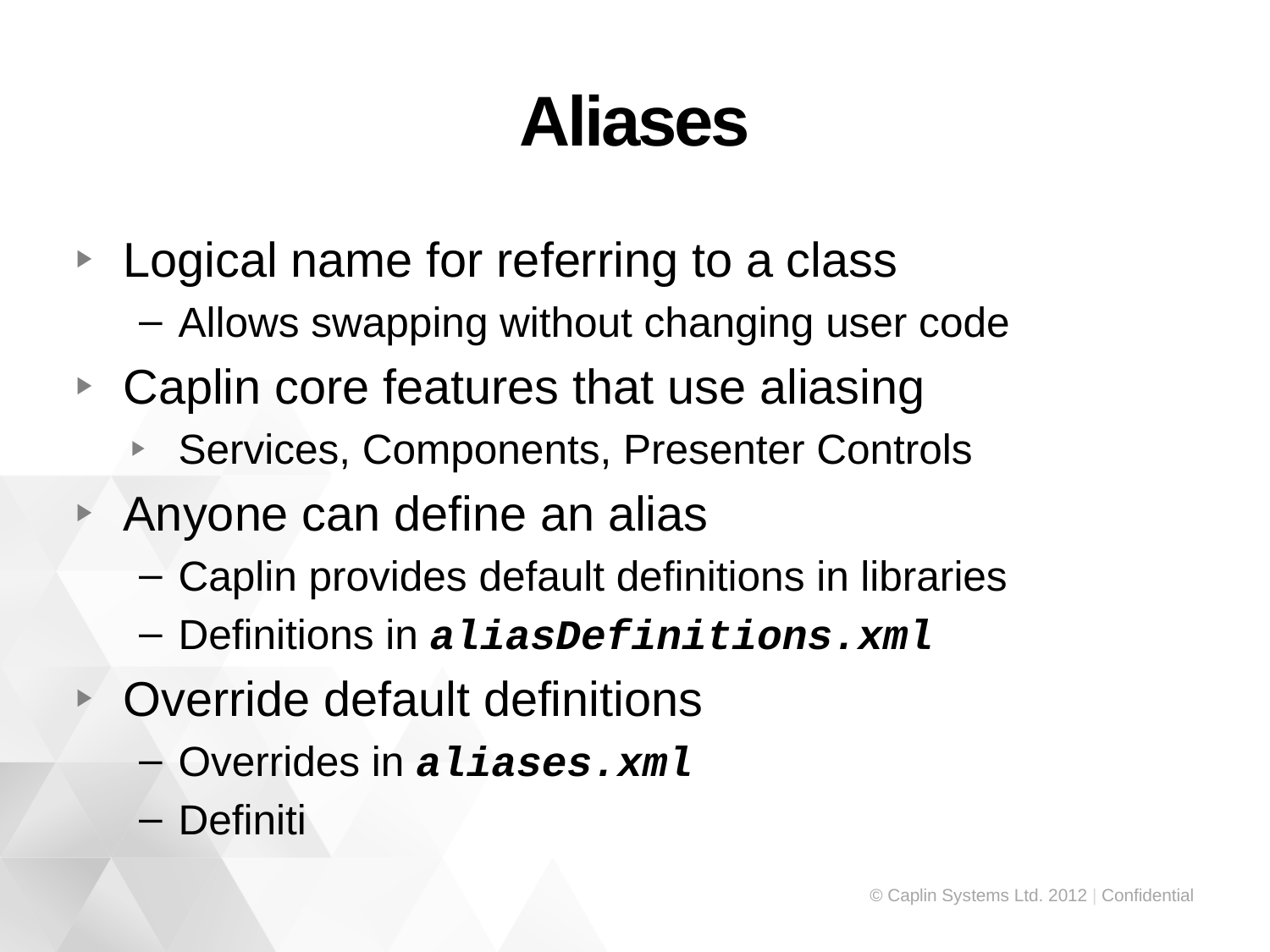

# Aliases
Logical name for referring to a class
Allows swapping without changing user code
Caplin core features that use aliasing
Services, Components, Presenter Controls
Anyone can define an alias
Caplin provides default definitions in libraries
Definitions in aliasDefinitions.xml
Override default definitions
Overrides in aliases.xml
Definiti